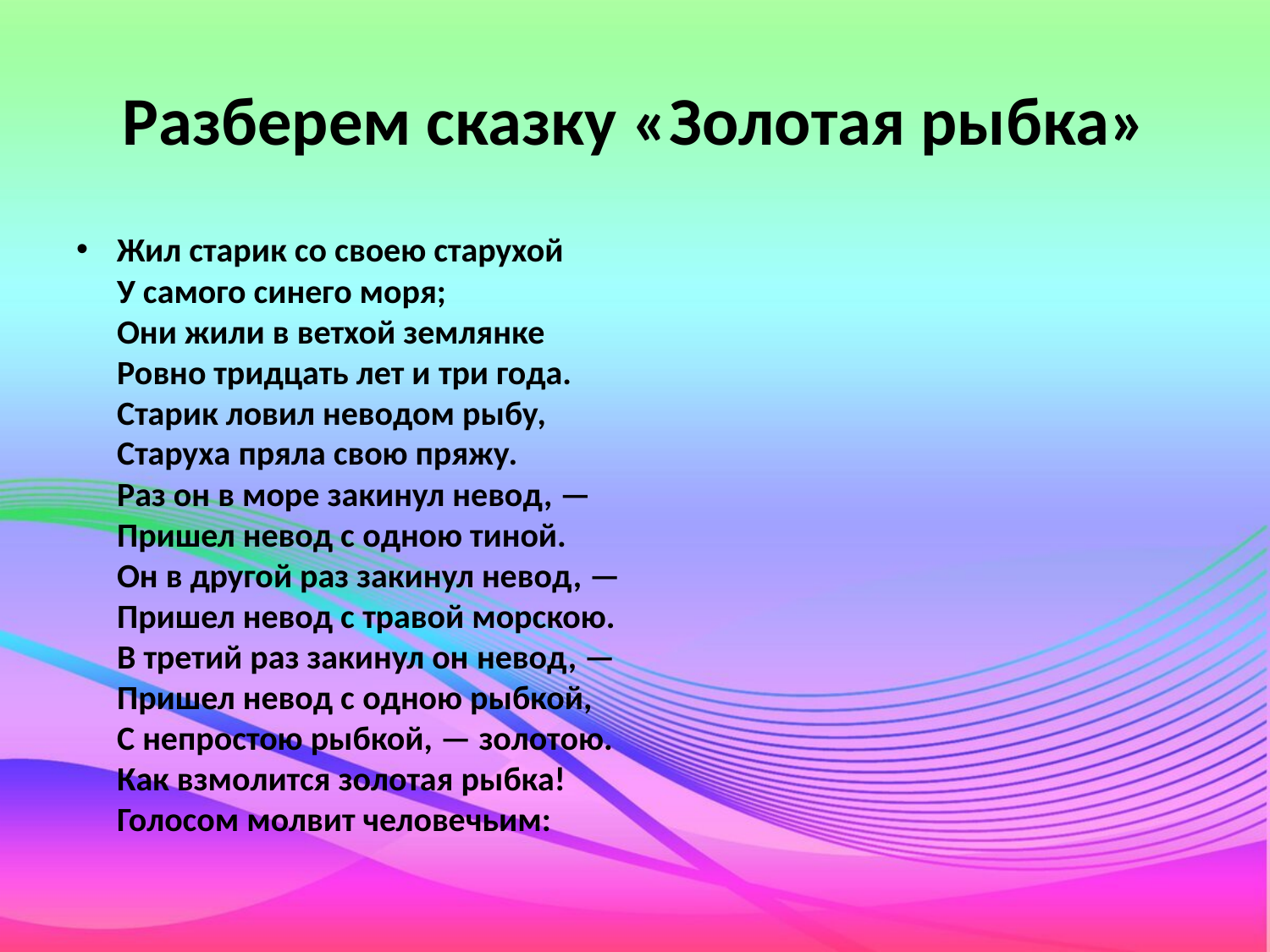

# Разберем сказку «Золотая рыбка»
Жил старик со своею старухой
У самого синего моря;
Они жили в ветхой землянке
Ровно тридцать лет и три года.
Старик ловил неводом рыбу,
Старуха пряла свою пряжу.
Раз он в море закинул невод, —
Пришел невод с одною тиной.
Он в другой раз закинул невод, —
Пришел невод с травой морскою.
В третий раз закинул он невод, —
Пришел невод с одною рыбкой,
С непростою рыбкой, — золотою.
Как взмолится золотая рыбка!
Голосом молвит человечьим: